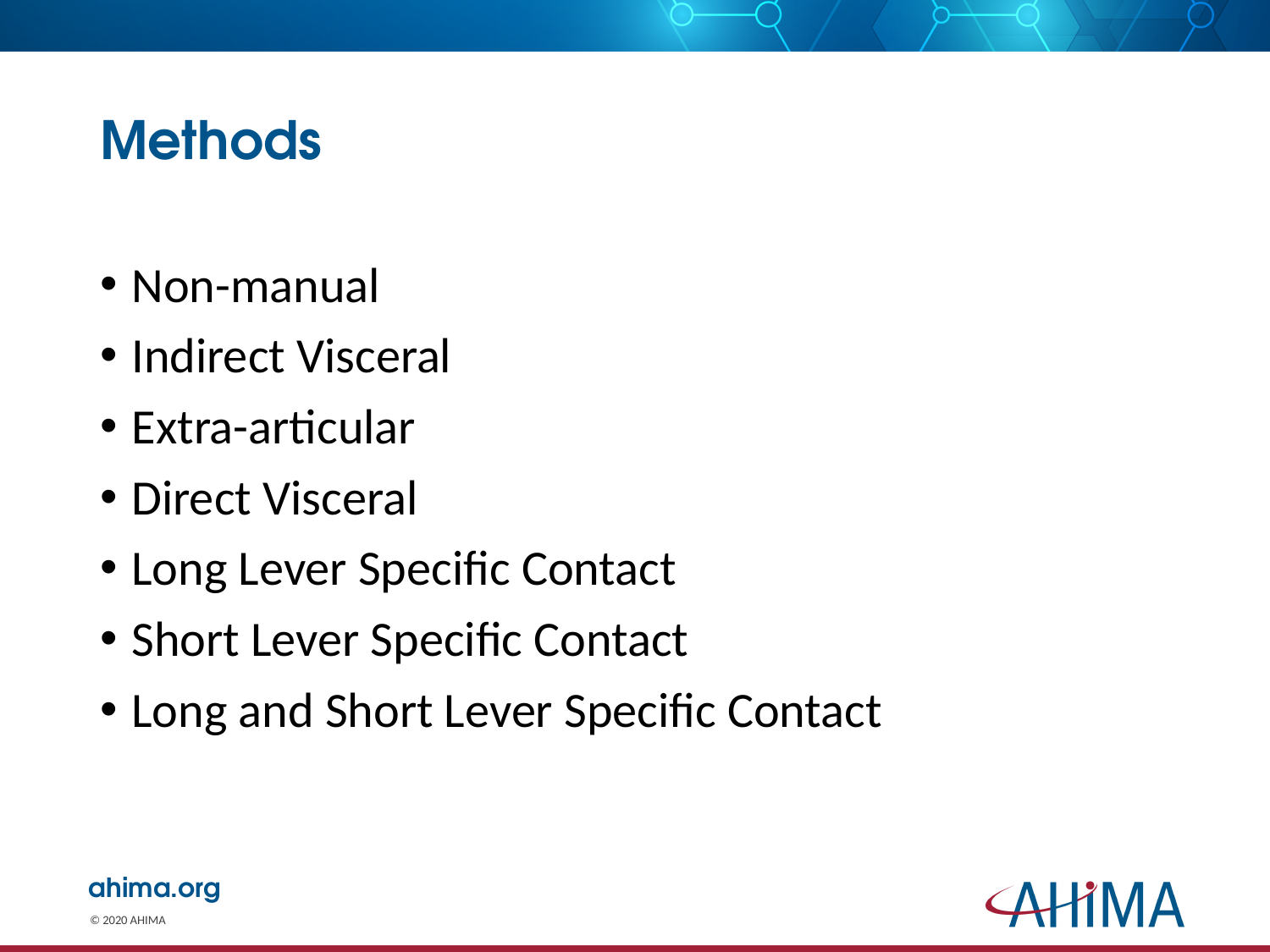

# Methods
Non-manual
Indirect Visceral
Extra-articular
Direct Visceral
Long Lever Specific Contact
Short Lever Specific Contact
Long and Short Lever Specific Contact